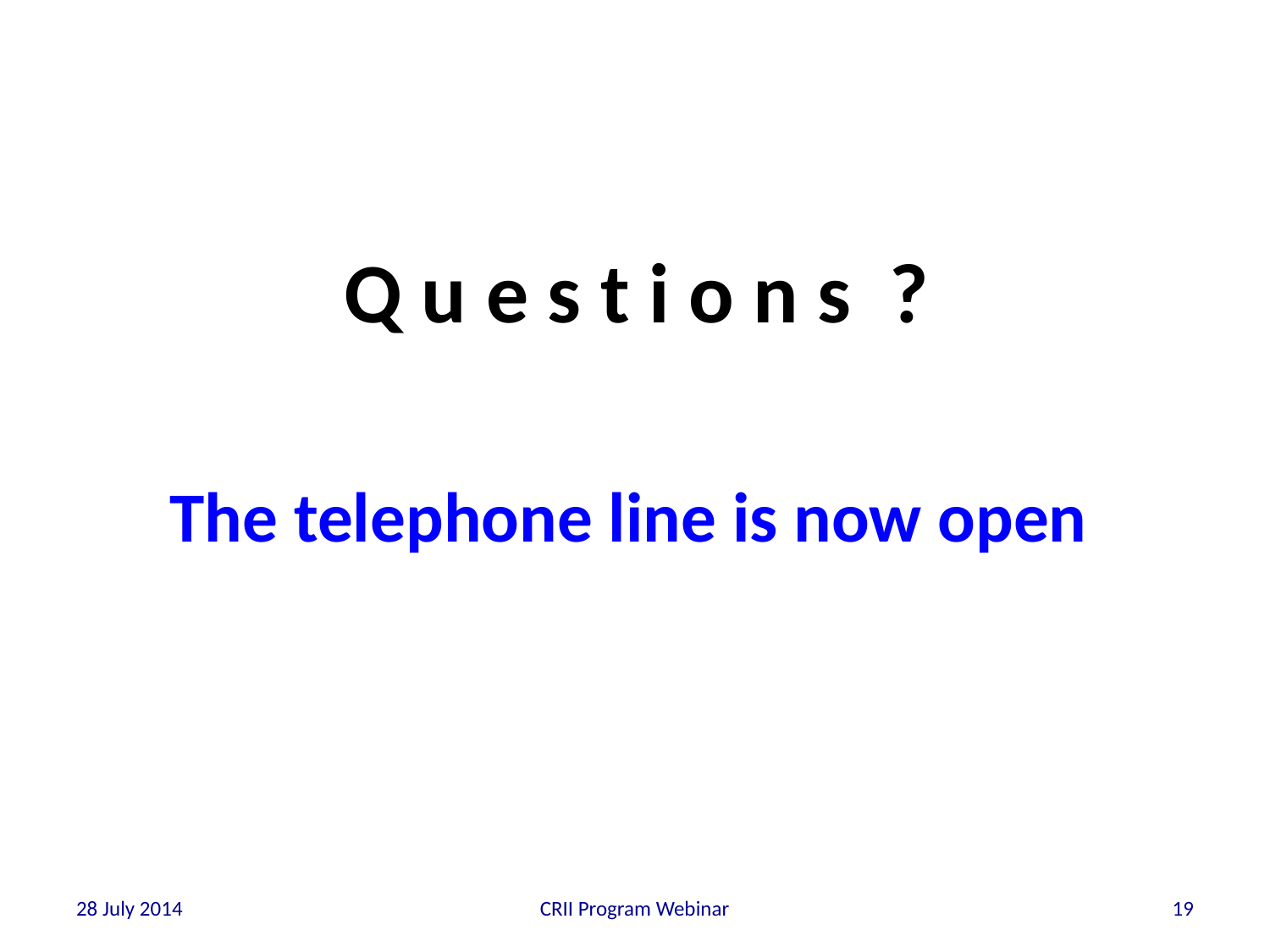

Q u e s t i o n s  ?
The telephone line is now open
28 July 2014
CRII Program Webinar
19